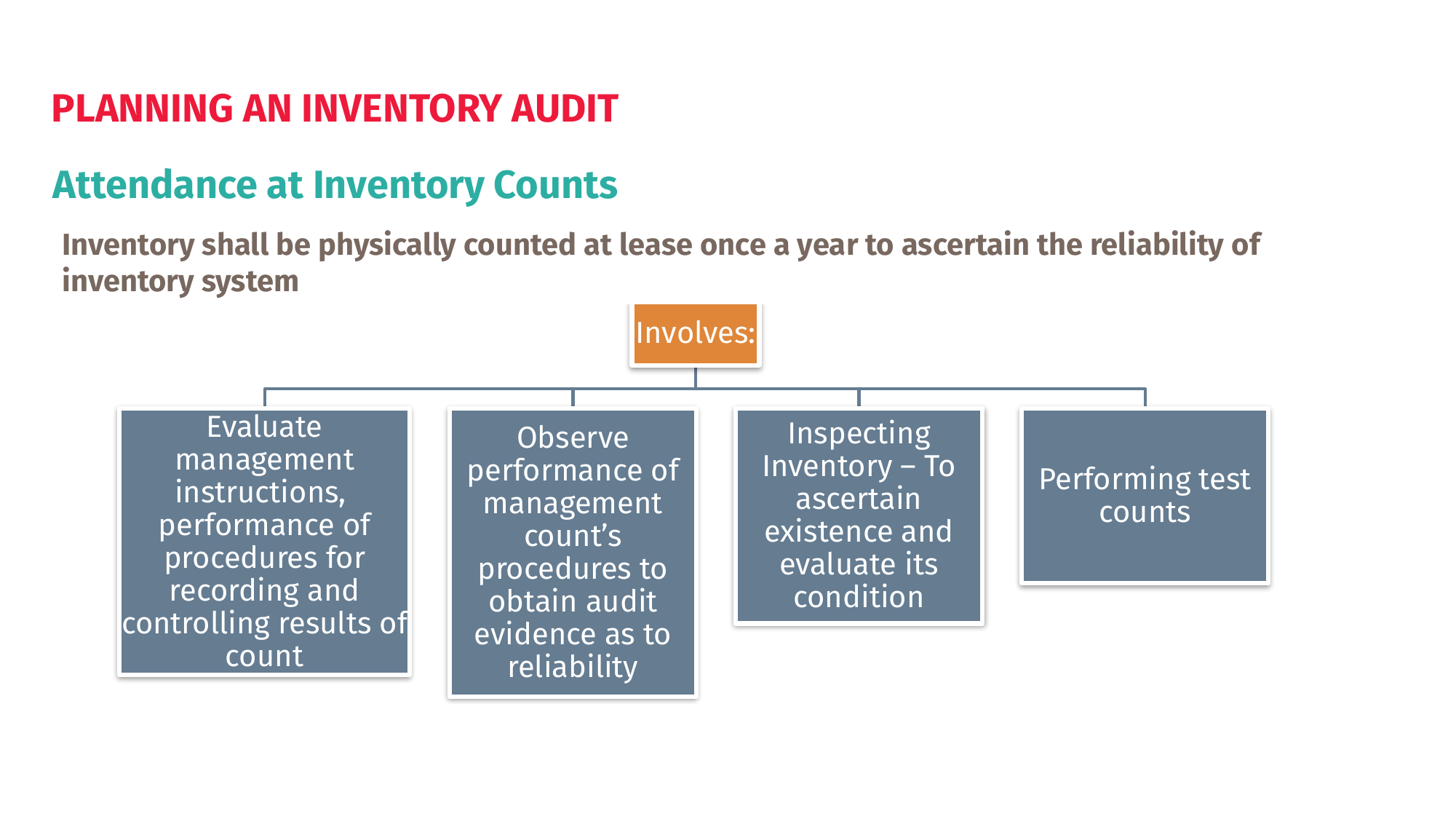

# PLANNING AN INVENTORY AUDIT
Attendance at Inventory Counts
| Inventory shall be physically counted at lease once a year to ascertain the reliability of inventory system |
| --- |
Involves:
Evaluate management instructions,  performance of procedures for recording and controlling results of count
Observe performance of management count’s procedures to obtain audit evidence as to reliability
Inspecting Inventory – To ascertain existence and evaluate its condition
Performing test counts